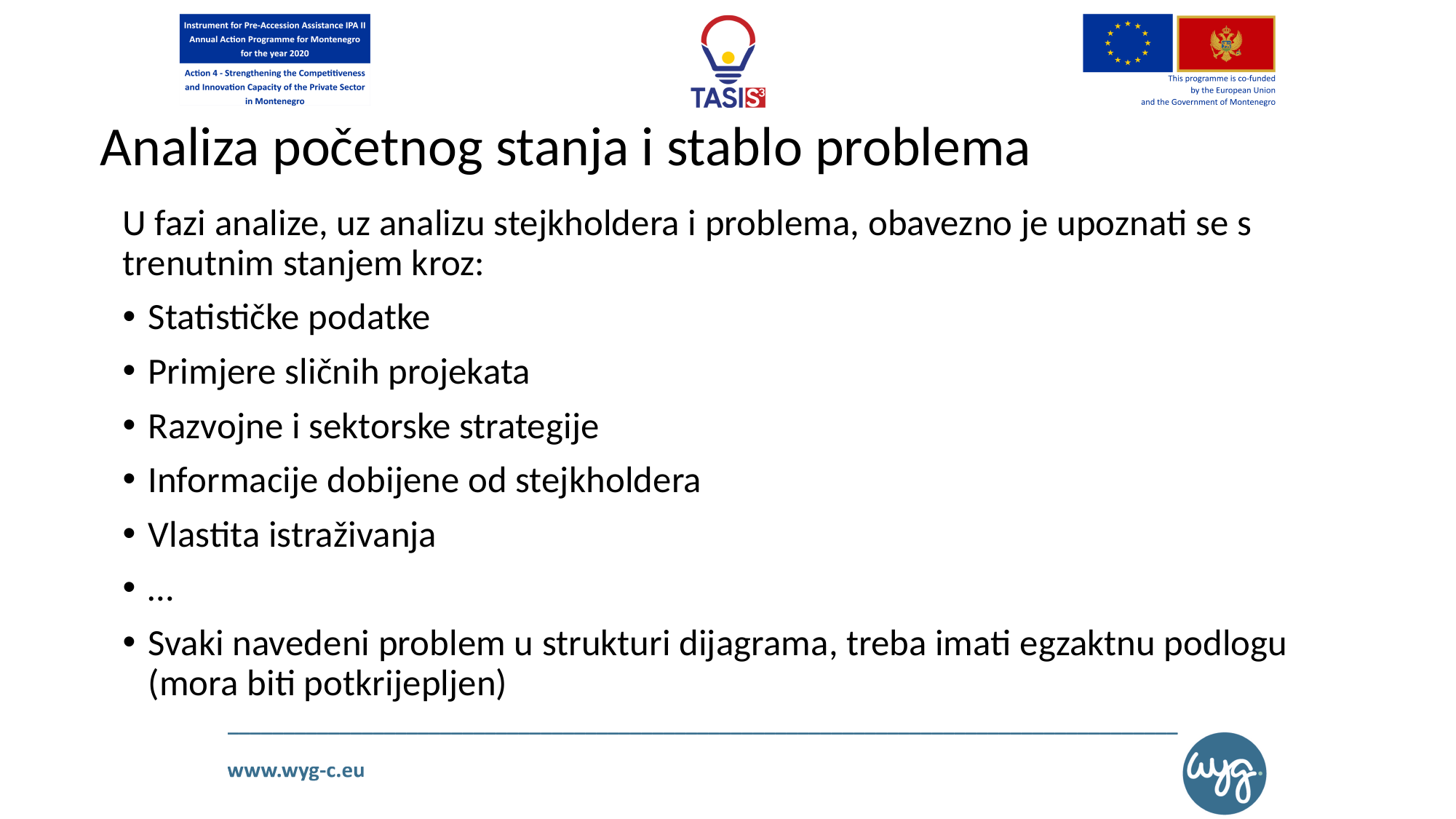

# Analiza početnog stanja i stablo problema
U fazi analize, uz analizu stejkholdera i problema, obavezno je upoznati se s trenutnim stanjem kroz:
Statističke podatke
Primjere sličnih projekata
Razvojne i sektorske strategije
Informacije dobijene od stejkholdera
Vlastita istraživanja
…
Svaki navedeni problem u strukturi dijagrama, treba imati egzaktnu podlogu (mora biti potkrijepljen)